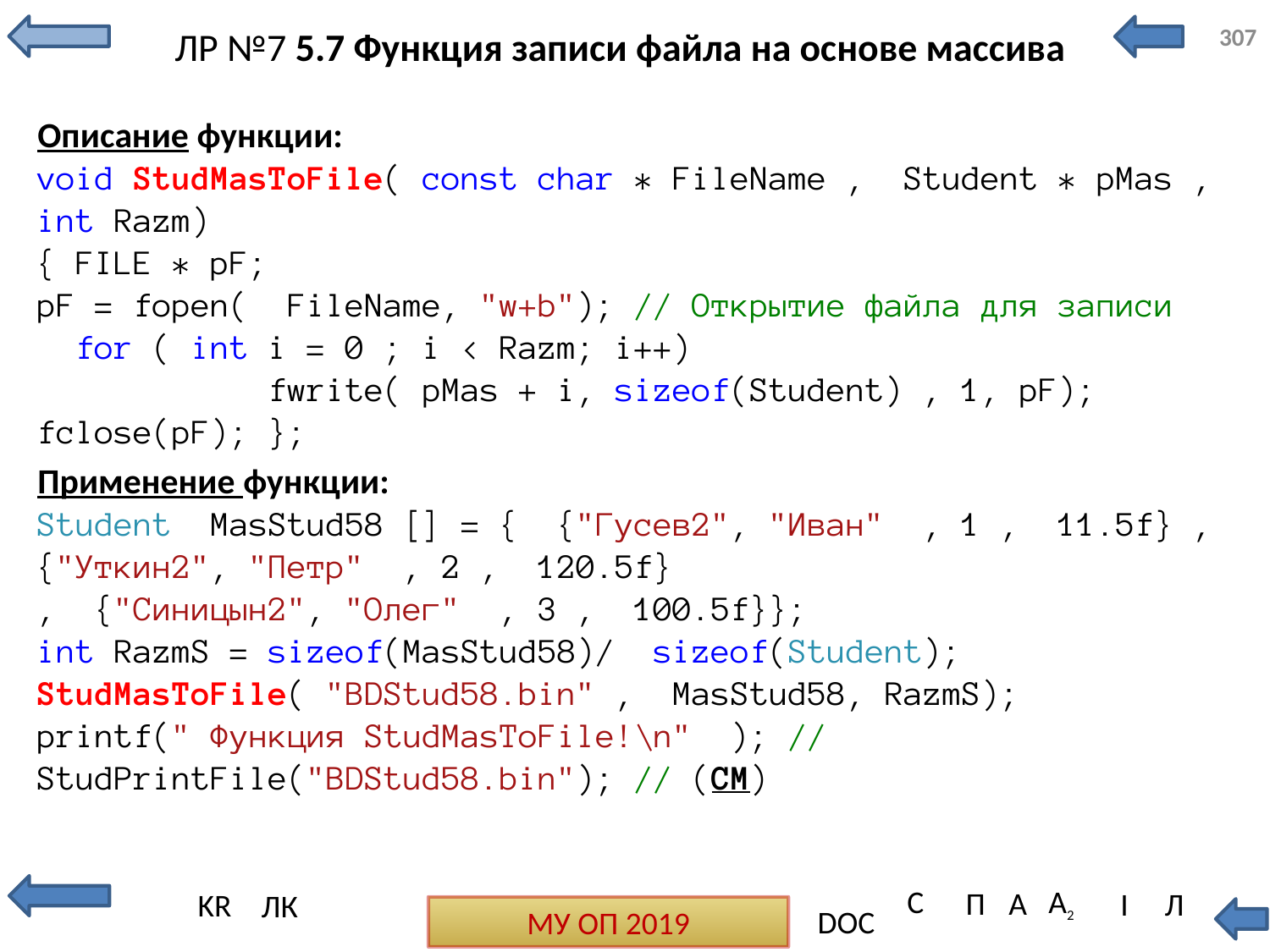

# ЛР №7 5.7 Функция записи файла на основе массива
307
Описание функции:
void StudMasToFile( const char * FileName ,  Student * pMas , int Razm)
{ FILE * pF;
pF = fopen(  FileName, "w+b"); // Открытие файла для записи
  for ( int i = 0 ; i < Razm; i++)
            fwrite( pMas + i, sizeof(Student) , 1, pF);
fclose(pF); };
Применение функции:
Student  MasStud58 [] = {  {"Гусев2", "Иван"  , 1 ,  11.5f} , {"Уткин2", "Петр"  , 2 ,  120.5f}
,  {"Синицын2", "Олег"  , 3 ,  100.5f}};
int RazmS = sizeof(MasStud58)/  sizeof(Student);
StudMasToFile( "BDStud58.bin" ,  MasStud58, RazmS);
printf(" Функция StudMasToFile!\n"  ); //
StudPrintFile("BDStud58.bin"); // (СМ)